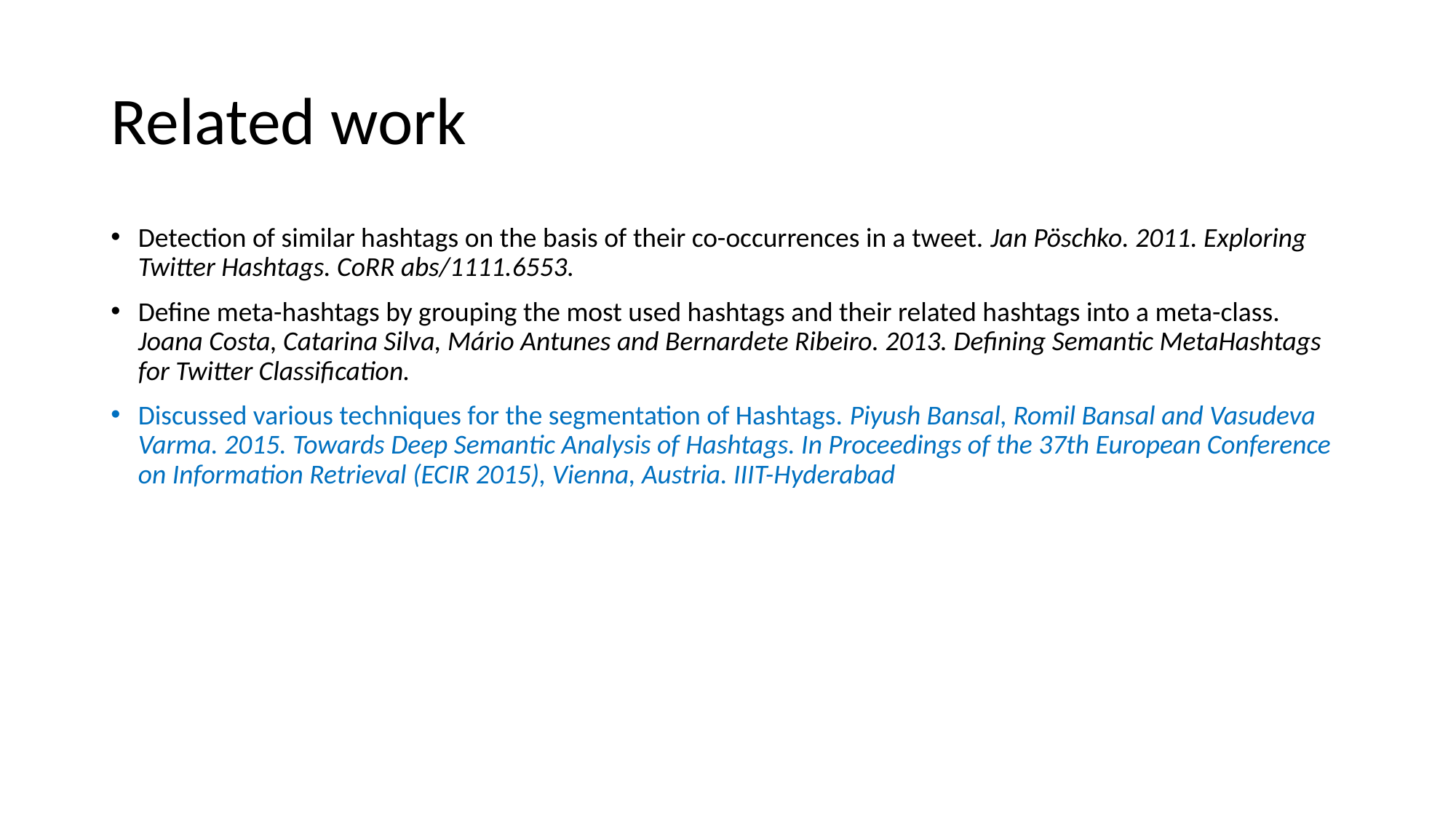

# Related work
Detection of similar hashtags on the basis of their co-occurrences in a tweet. Jan Pöschko. 2011. Exploring Twitter Hashtags. CoRR abs/1111.6553.
Define meta-hashtags by grouping the most used hashtags and their related hashtags into a meta-class. Joana Costa, Catarina Silva, Mário Antunes and Bernardete Ribeiro. 2013. Defining Semantic MetaHashtags for Twitter Classification.
Discussed various techniques for the segmentation of Hashtags. Piyush Bansal, Romil Bansal and Vasudeva Varma. 2015. Towards Deep Semantic Analysis of Hashtags. In Proceedings of the 37th European Conference on Information Retrieval (ECIR 2015), Vienna, Austria. IIIT-Hyderabad